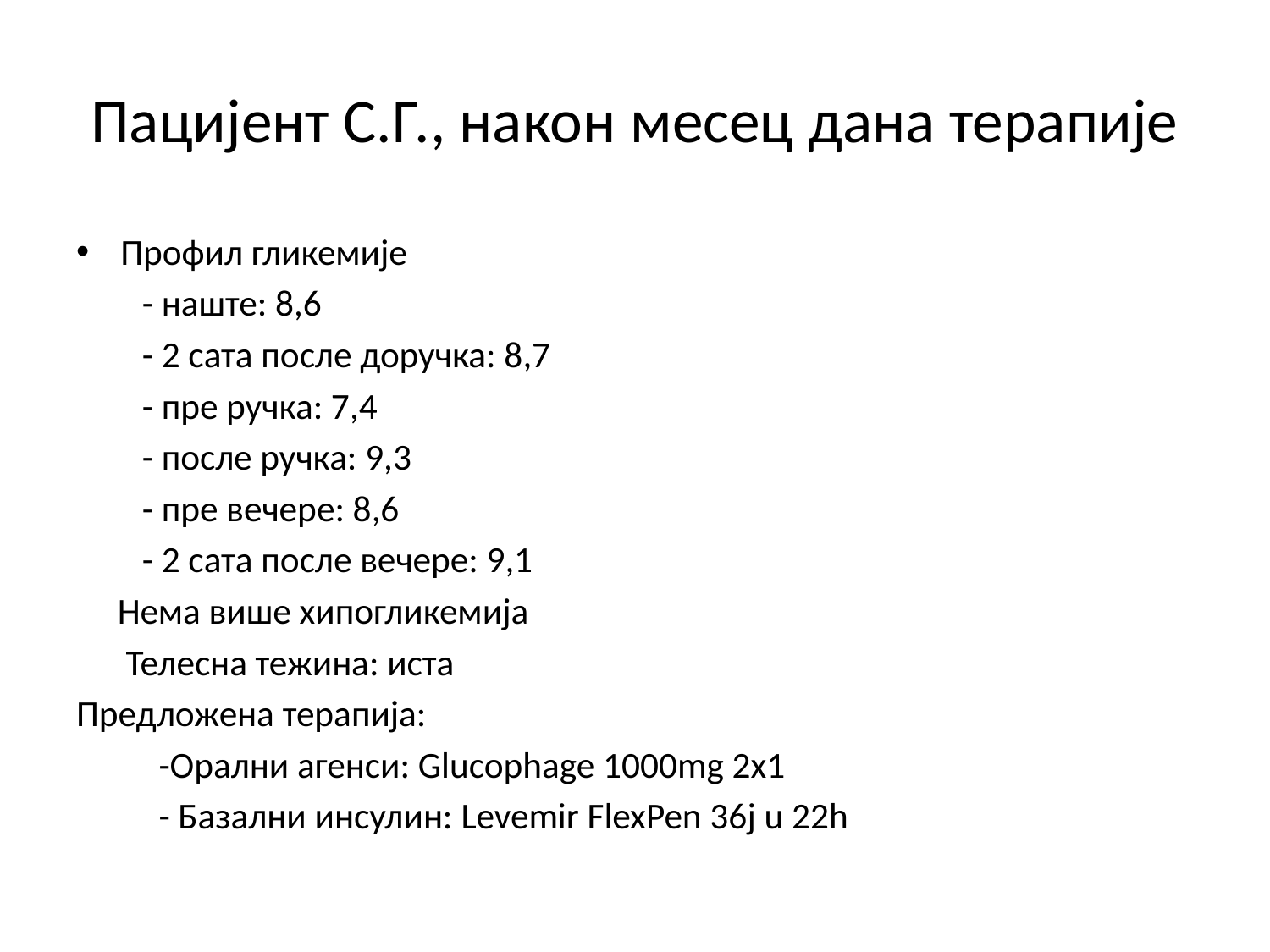

# Пацијент С.Г., након месец дана терапије
Профил гликемије
        - наште: 8,6
        - 2 сата после доручка: 8,7
        - пре ручка: 7,4
        - после ручка: 9,3
        - пре вечере: 8,6
        - 2 сата после вечере: 9,1
     Нема више хипогликемија
      Телесна тежина: иста
Предложена терапија:
          -Орални агенси: Glucophage 1000mg 2x1
          - Базални инсулин: Levemir FlexPen 36j u 22h